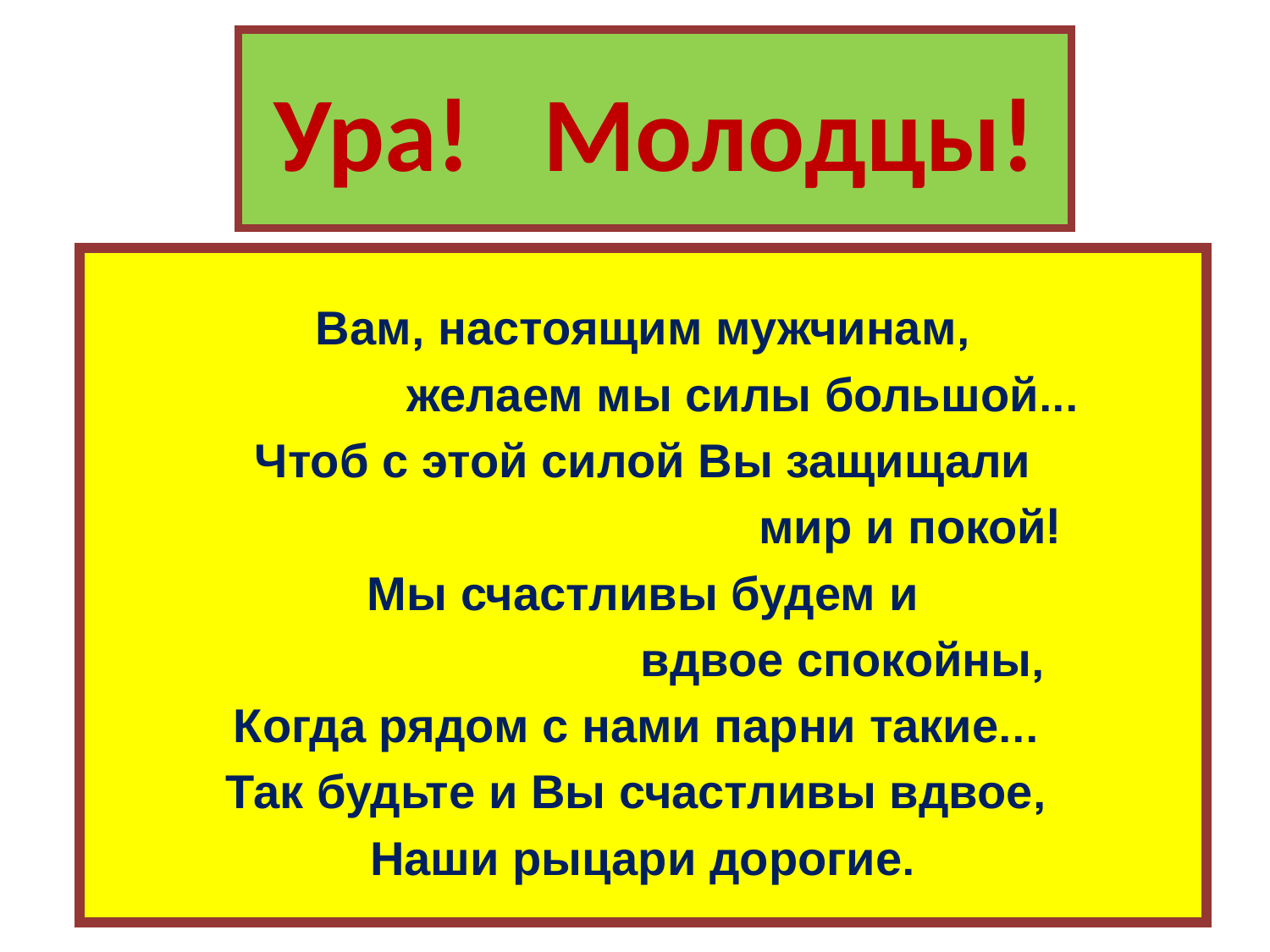

# Ура!   Молодцы!

Вам, настоящим мужчинам,
                желаем мы силы большой...
Чтоб с этой силой Вы защищали
                                         мир и покой!
Мы счастливы будем и
                               вдвое спокойны,
Когда рядом с нами парни такие...
Так будьте и Вы счастливы вдвое,
Наши рыцари дорогие.